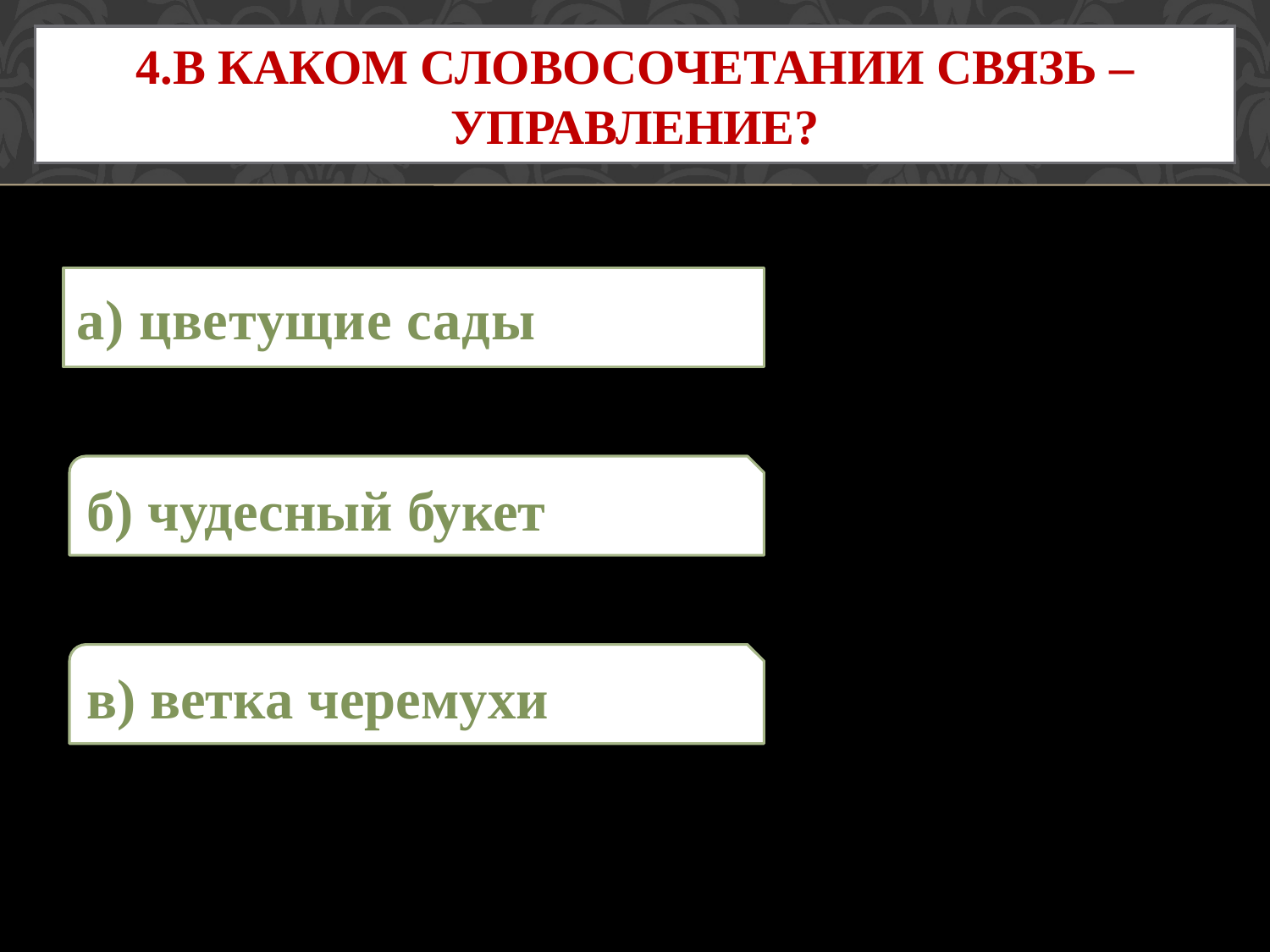

# 4.В каком словосочетании связь – управление?
а) цветущие сады
б) чудесный букет
в) ветка черемухи